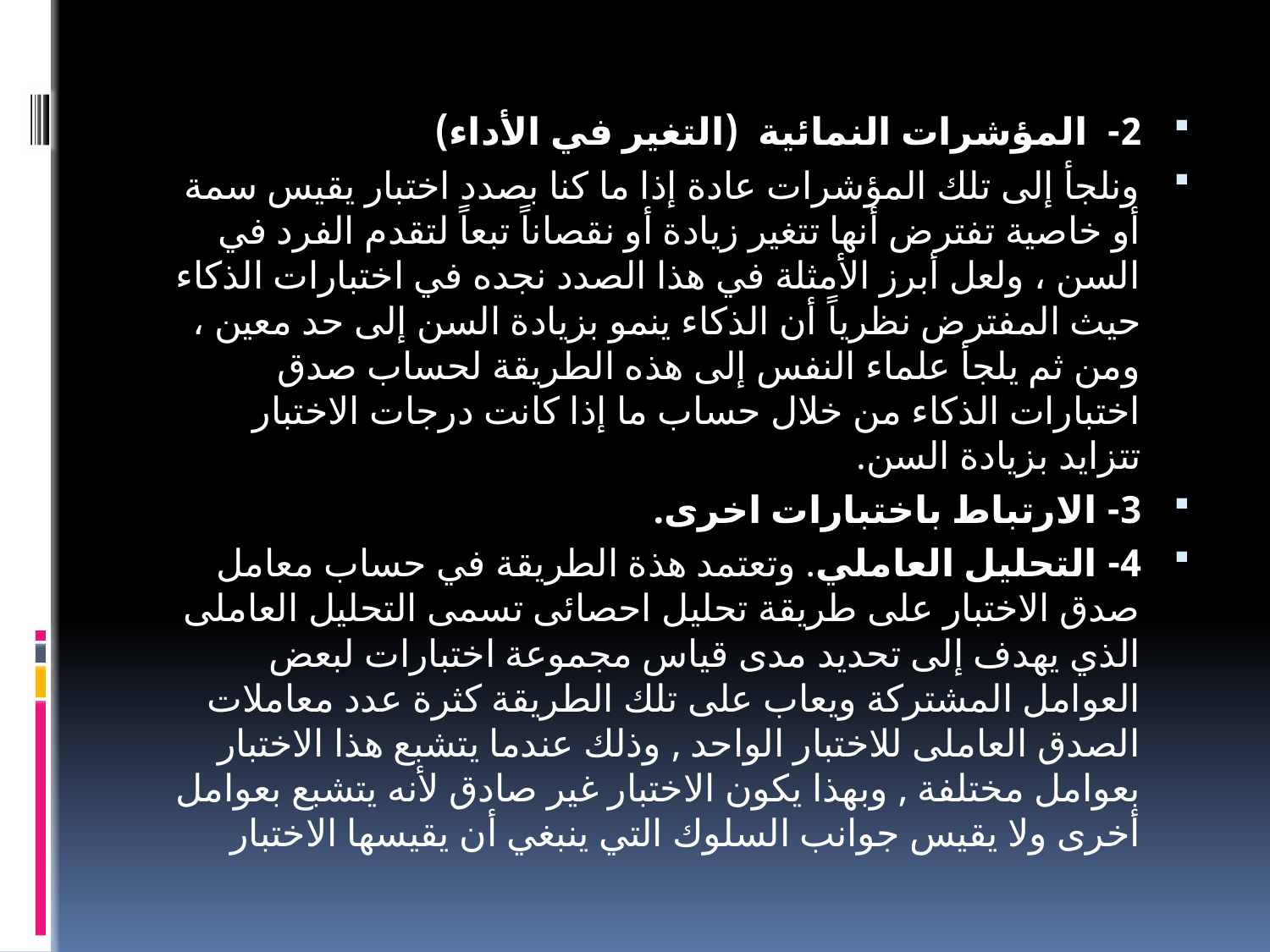

2-  المؤشرات النمائية  (التغير في الأداء)
ونلجأ إلى تلك المؤشرات عادة إذا ما كنا بصدد اختبار يقيس سمة أو خاصية تفترض أنها تتغير زيادة أو نقصاناً تبعاً لتقدم الفرد في السن ، ولعل أبرز الأمثلة في هذا الصدد نجده في اختبارات الذكاء حيث المفترض نظرياً أن الذكاء ينمو بزيادة السن إلى حد معين ، ومن ثم يلجأ علماء النفس إلى هذه الطريقة لحساب صدق اختبارات الذكاء من خلال حساب ما إذا كانت درجات الاختبار تتزايد بزيادة السن.
3- الارتباط باختبارات اخرى.
4- التحليل العاملي. وتعتمد هذة الطريقة في حساب معامل صدق الاختبار على طريقة تحليل احصائى تسمى التحليل العاملى الذي يهدف إلى تحديد مدى قياس مجموعة اختبارات لبعض العوامل المشتركة ويعاب على تلك الطريقة كثرة عدد معاملات الصدق العاملى للاختبار الواحد , وذلك عندما يتشبع هذا الاختبار بعوامل مختلفة , وبهذا يكون الاختبار غير صادق لأنه يتشبع بعوامل أخرى ولا يقيس جوانب السلوك التي ينبغي أن يقيسها الاختبار